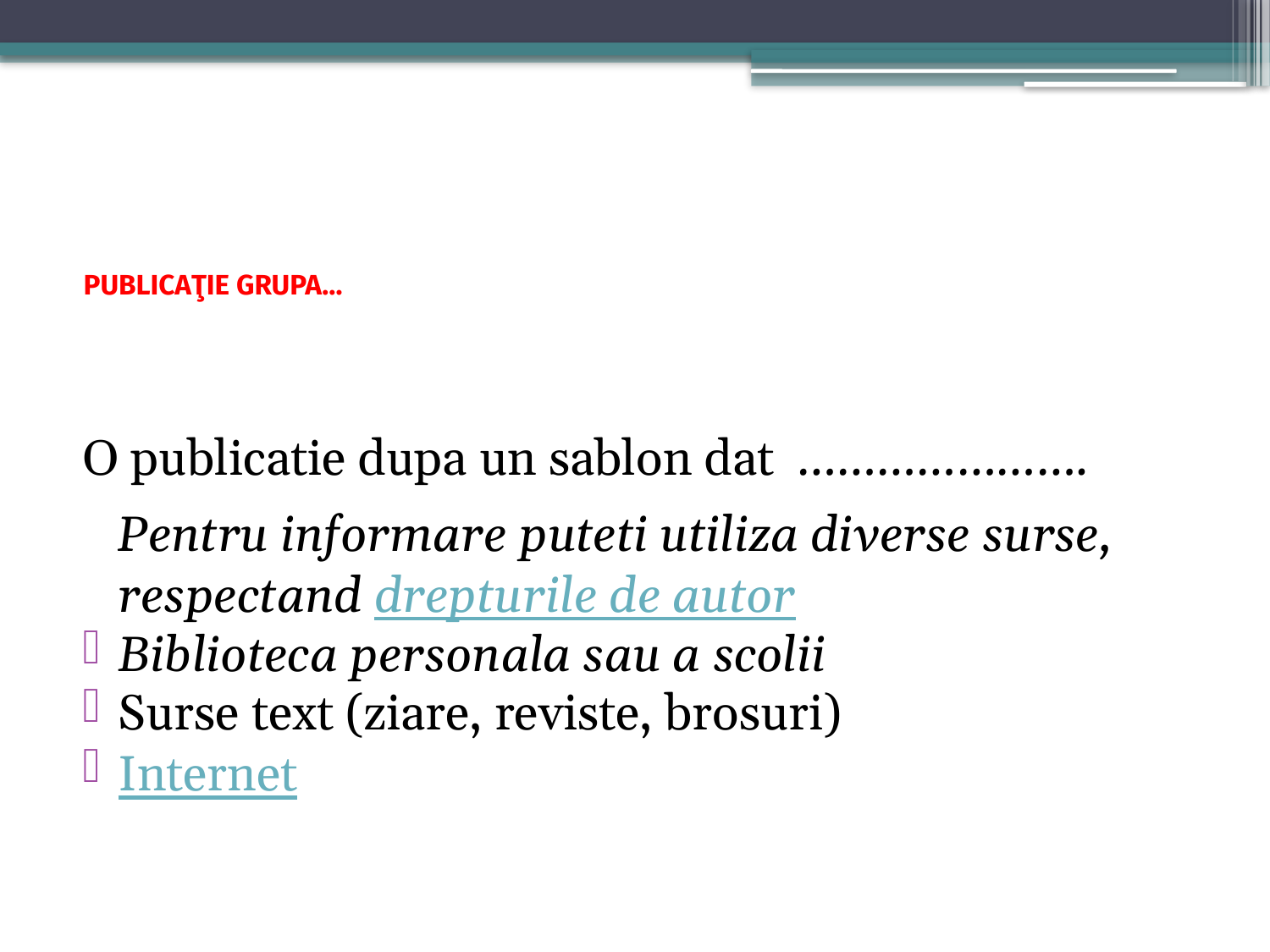

# PUBLICAŢIE GRUPA…
O publicatie dupa un sablon dat  ………………….
	Pentru informare puteti utiliza diverse surse, respectand drepturile de autor
Biblioteca personala sau a scolii
Surse text (ziare, reviste, brosuri)
Internet